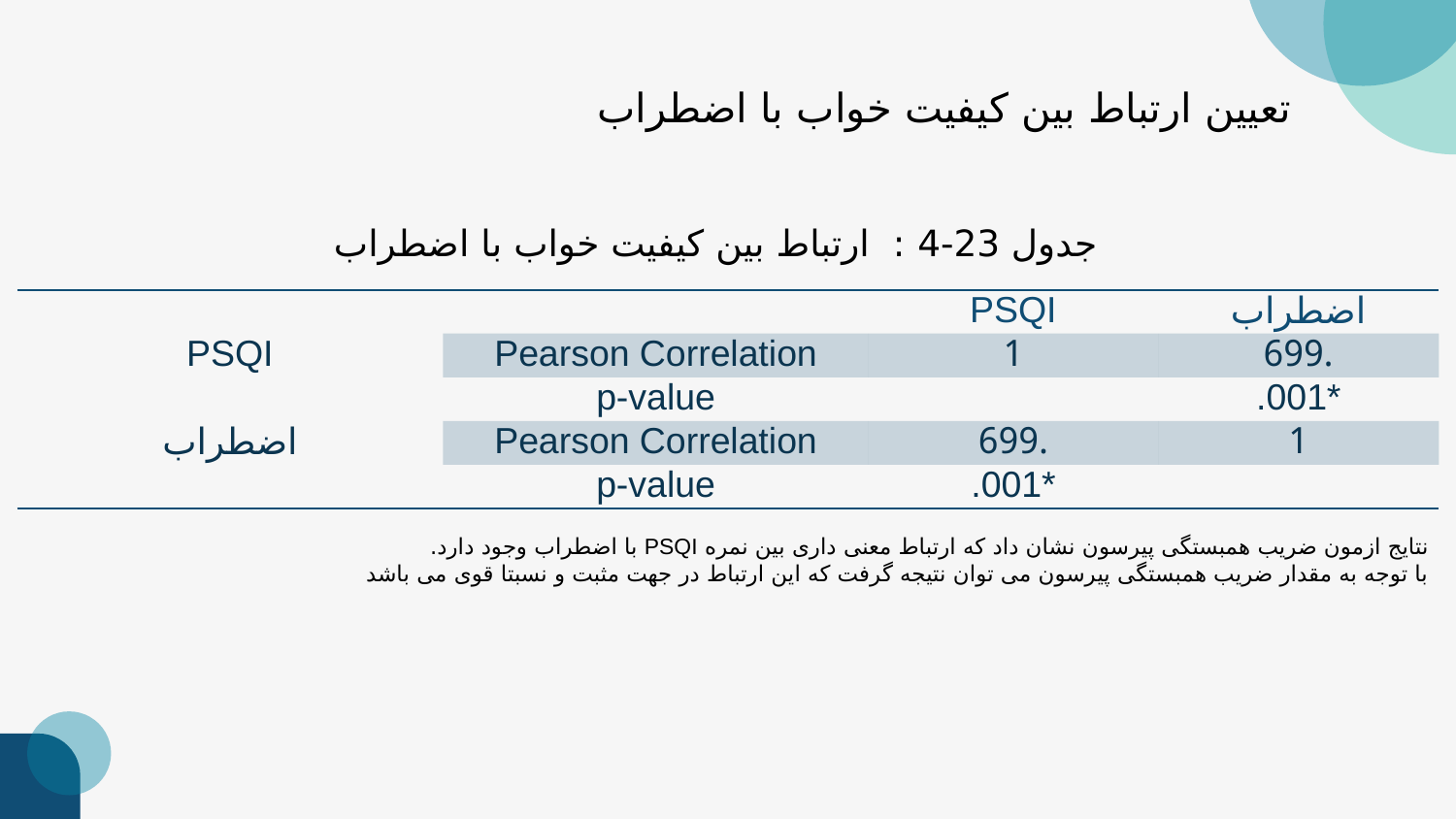

تعیین ارتباط بین کیفیت خواب با اضطراب
جدول 23-4 :  ارتباط بین کیفیت خواب با اضطراب
|  |  | PSQI | اضطراب |
| --- | --- | --- | --- |
| PSQI | Pearson Correlation | 1 | .699 |
|  | p-value |  | .001\* |
| اضطراب | Pearson Correlation | .699 | 1 |
|  | p-value | .001\* |  |
نتایج ازمون ضریب همبستگی پیرسون نشان داد که ارتباط معنی داری بین نمره PSQI با اضطراب وجود دارد.
با توجه به مقدار ضریب همبستگی پیرسون می توان نتیجه گرفت که این ارتباط در جهت مثبت و نسبتا قوی می باشد